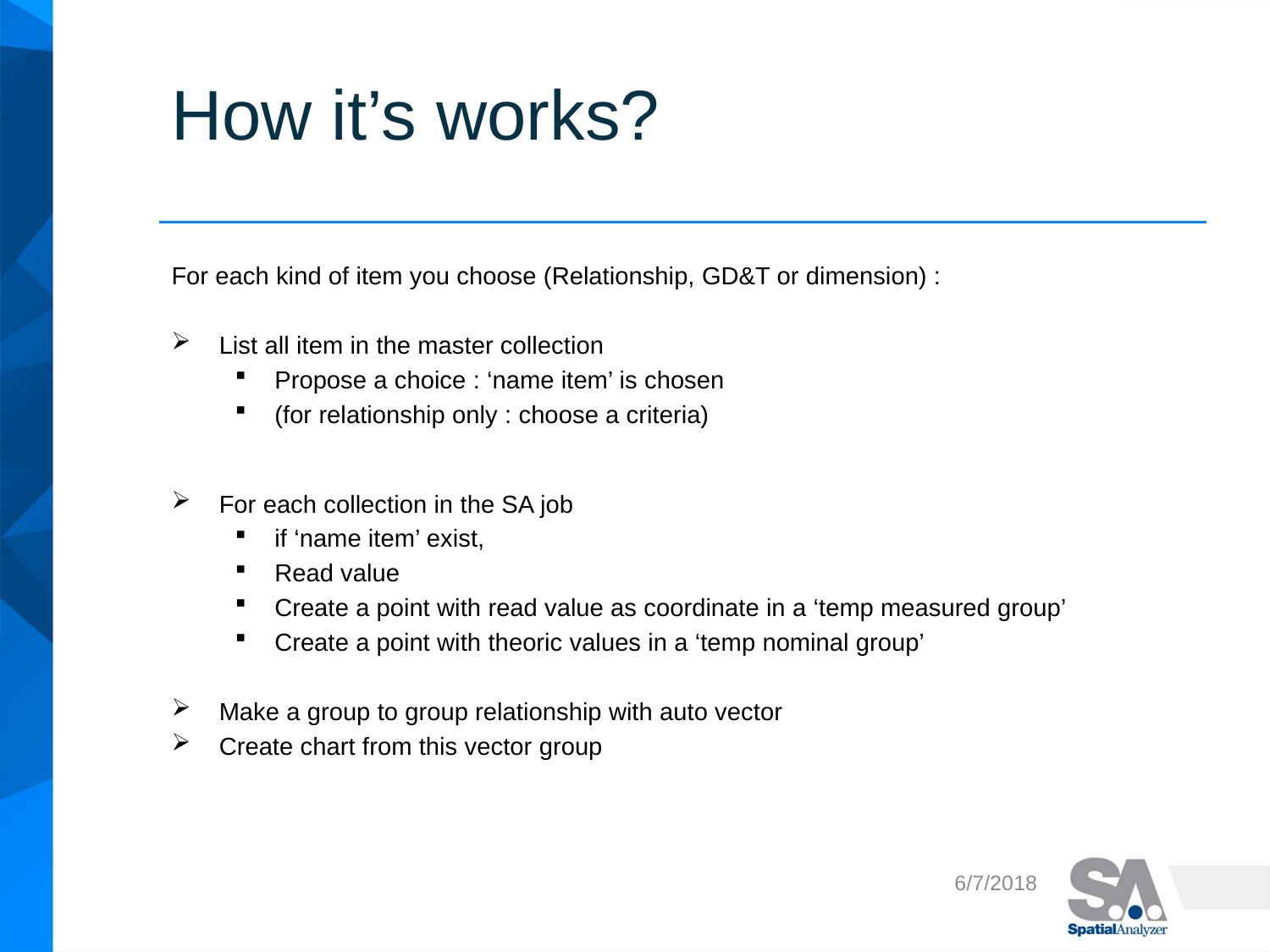

# How it’s works?
For each kind of item you choose (Relationship, GD&T or dimension) :

List all item in the master collection
Propose a choice : ‘name item’ is chosen
(for relationship only : choose a criteria)

For each collection in the SA job
if ‘name item’ exist,
Read value
Create a point with read value as coordinate in a ‘temp measured group’
Create a point with theoric values in a ‘temp nominal group’

Make a group to group relationship with auto vector
Create chart from this vector group

6/7/2018